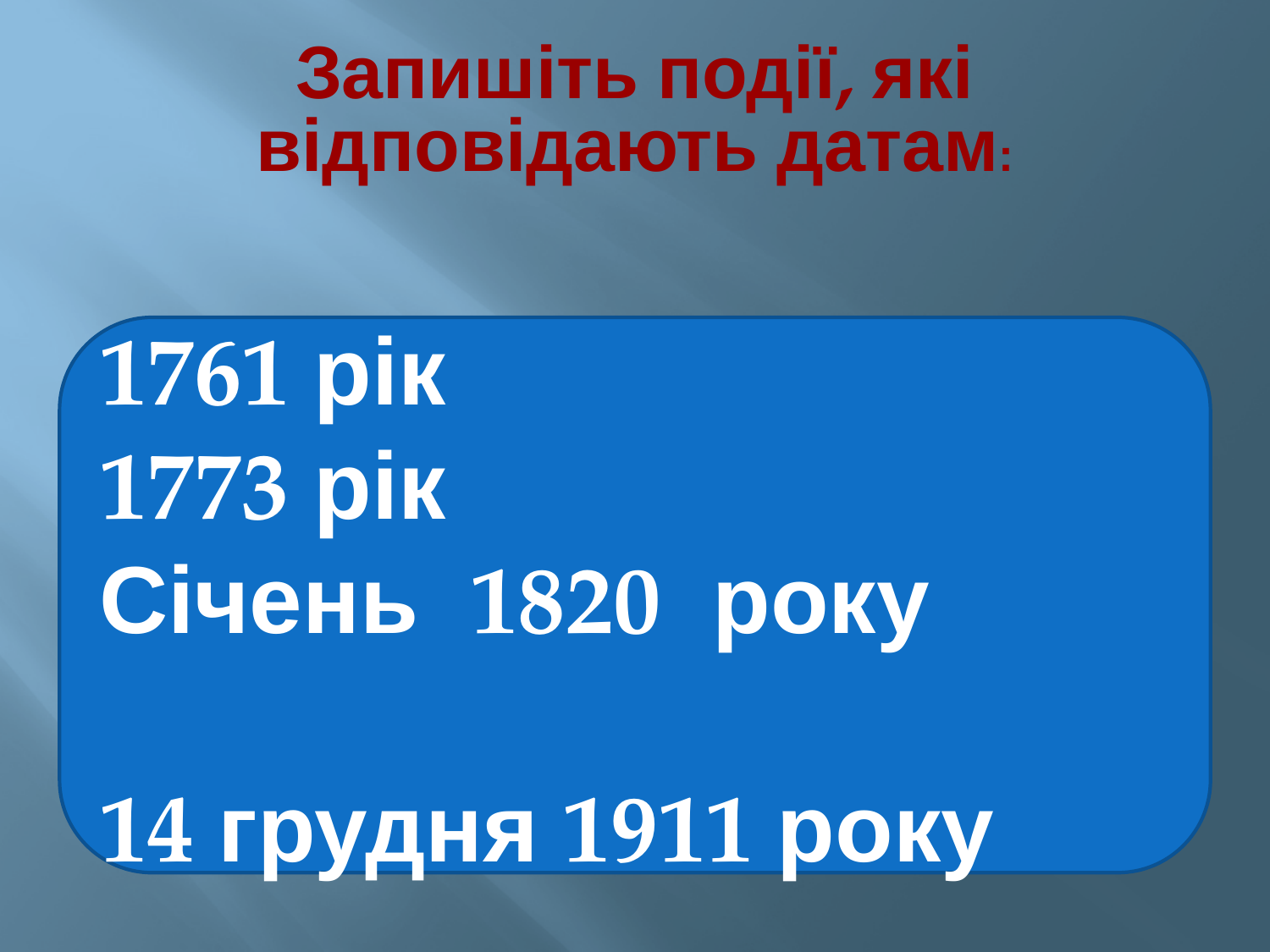

# Запишіть події, які відповідають датам:
1761 рік
1773 рік
Січень 1820 року
14 грудня 1911 року
1761 рік
1773 рік
Січень 1820 року
14 грудня 1911 року